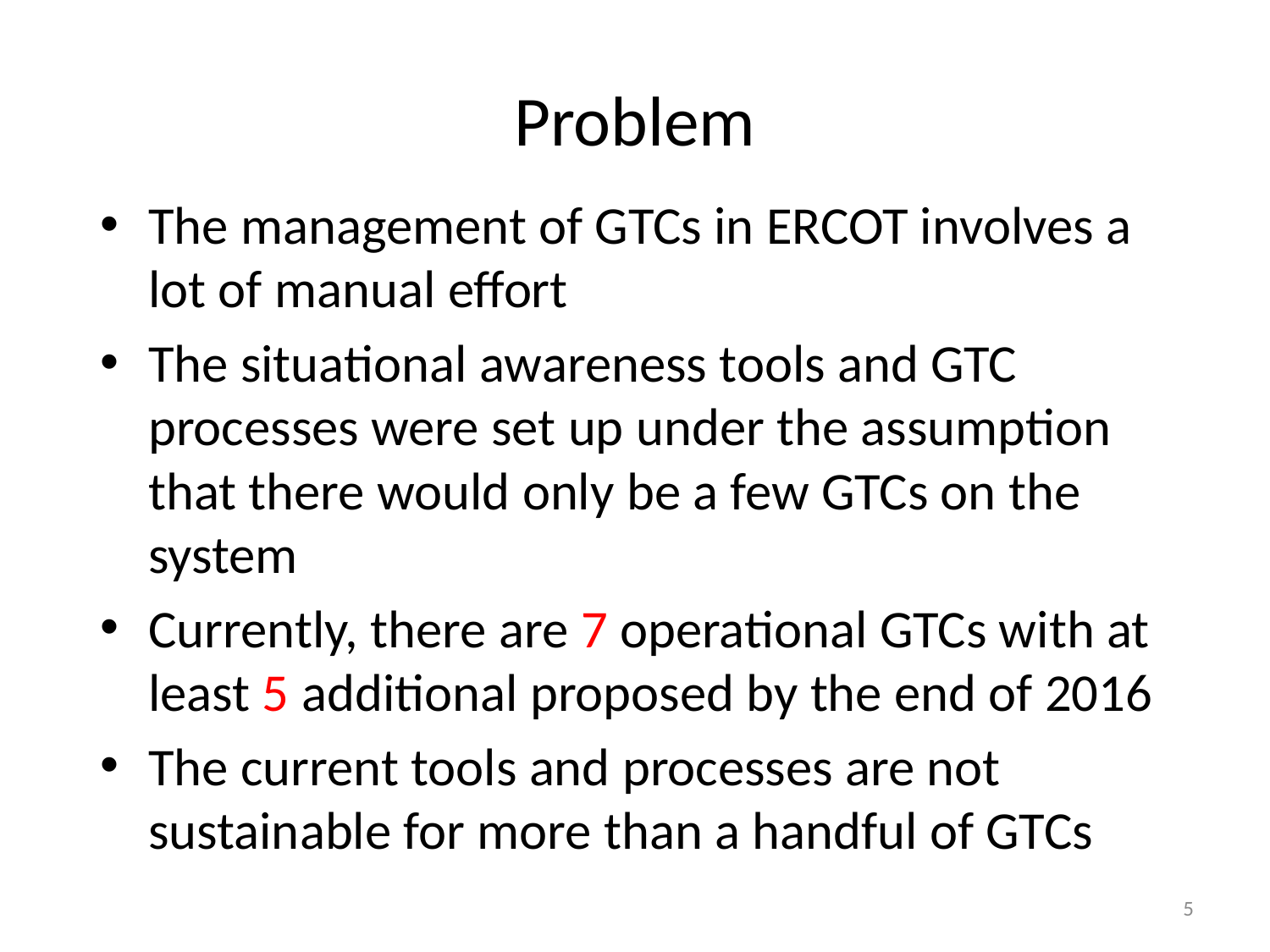

# Problem
The management of GTCs in ERCOT involves a lot of manual effort
The situational awareness tools and GTC processes were set up under the assumption that there would only be a few GTCs on the system
Currently, there are 7 operational GTCs with at least 5 additional proposed by the end of 2016
The current tools and processes are not sustainable for more than a handful of GTCs
5